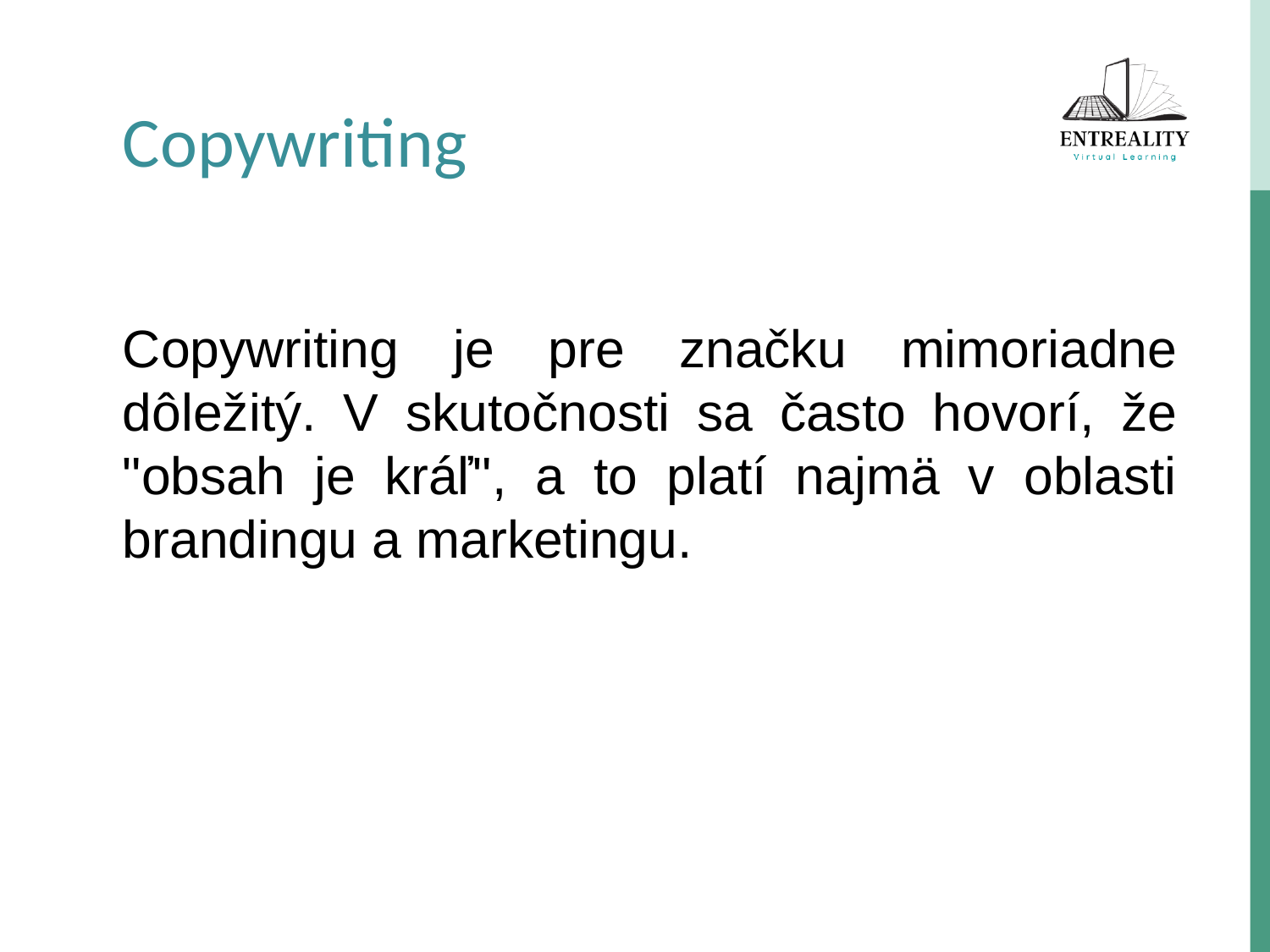

Copywriting
Copywriting je pre značku mimoriadne dôležitý. V skutočnosti sa často hovorí, že "obsah je kráľ", a to platí najmä v oblasti brandingu a marketingu.